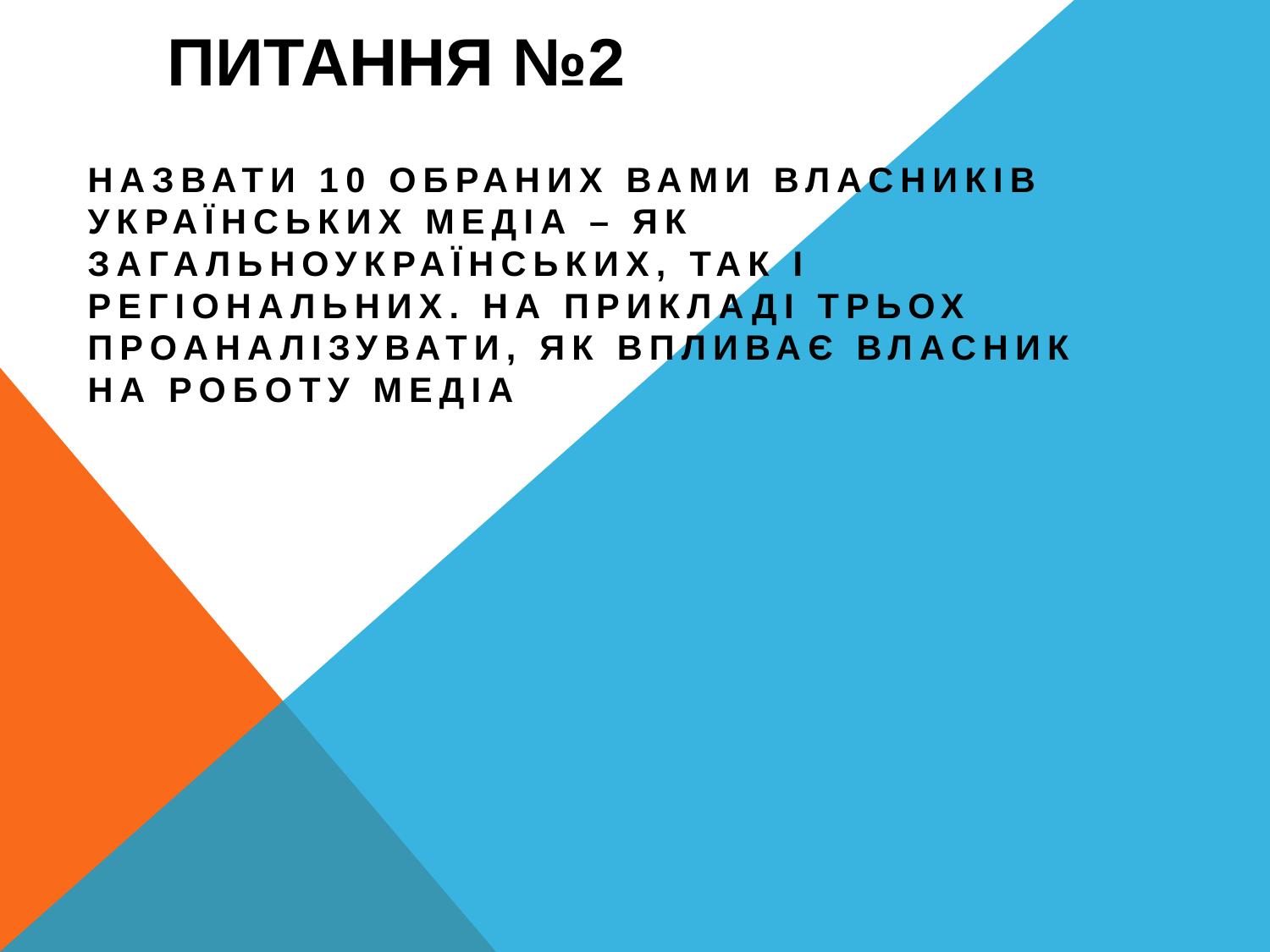

# питання №2
Назвати 10 обраних вами власників українських медіа – як загальноукраїнських, так і регіональних. На прикладі трьох проаналізувати, як впливає власник на роботу медіа